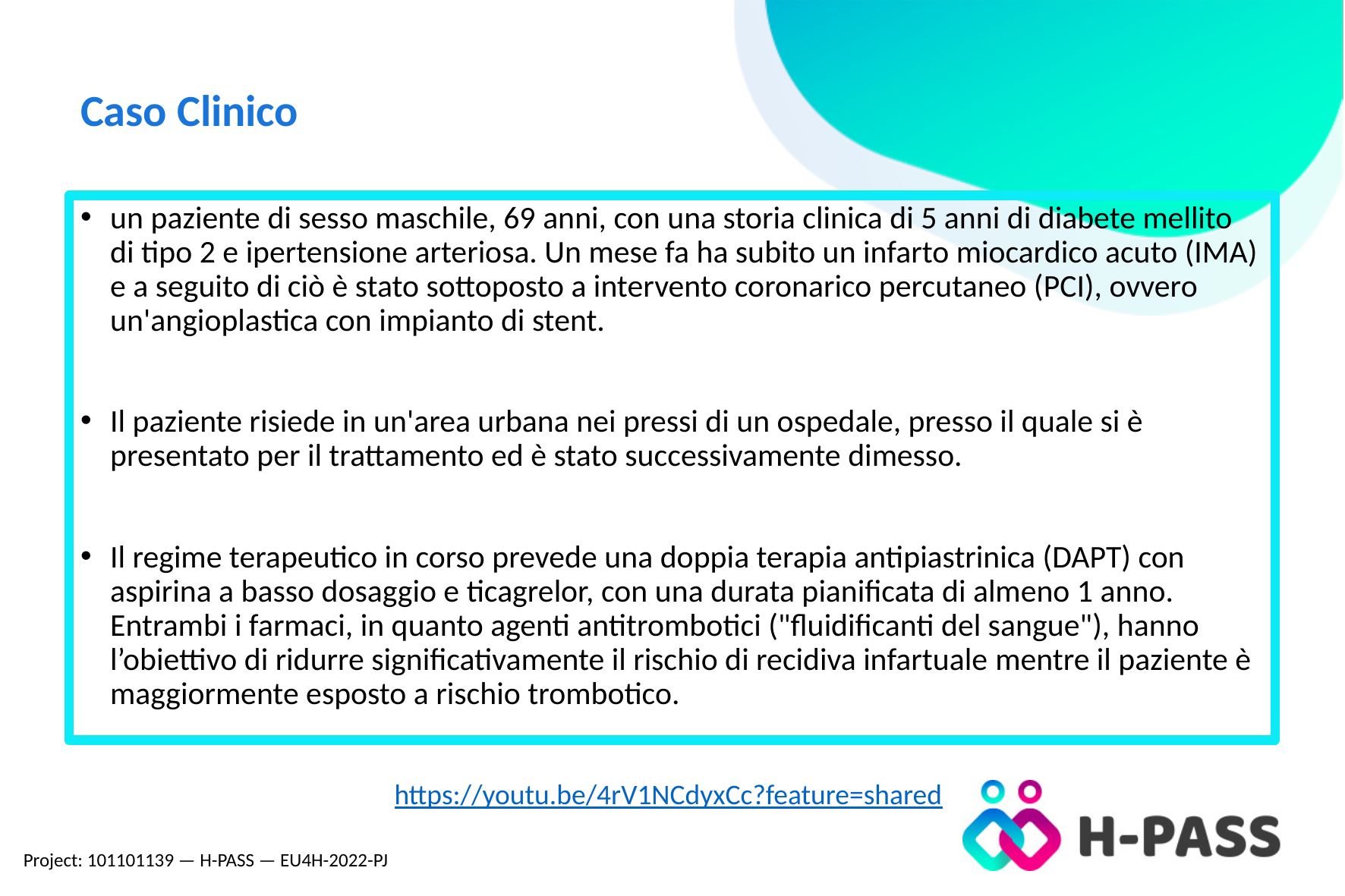

# Caso Clinico
un paziente di sesso maschile, 69 anni, con una storia clinica di 5 anni di diabete mellito di tipo 2 e ipertensione arteriosa. Un mese fa ha subito un infarto miocardico acuto (IMA) e a seguito di ciò è stato sottoposto a intervento coronarico percutaneo (PCI), ovvero un'angioplastica con impianto di stent.

Il paziente risiede in un'area urbana nei pressi di un ospedale, presso il quale si è presentato per il trattamento ed è stato successivamente dimesso.

Il regime terapeutico in corso prevede una doppia terapia antipiastrinica (DAPT) con aspirina a basso dosaggio e ticagrelor, con una durata pianificata di almeno 1 anno. Entrambi i farmaci, in quanto agenti antitrombotici ("fluidificanti del sangue"), hanno l’obiettivo di ridurre significativamente il rischio di recidiva infartuale mentre il paziente è maggiormente esposto a rischio trombotico.

https://youtu.be/4rV1NCdyxCc?feature=shared
Project: 101101139 — H-PASS — EU4H-2022-PJ